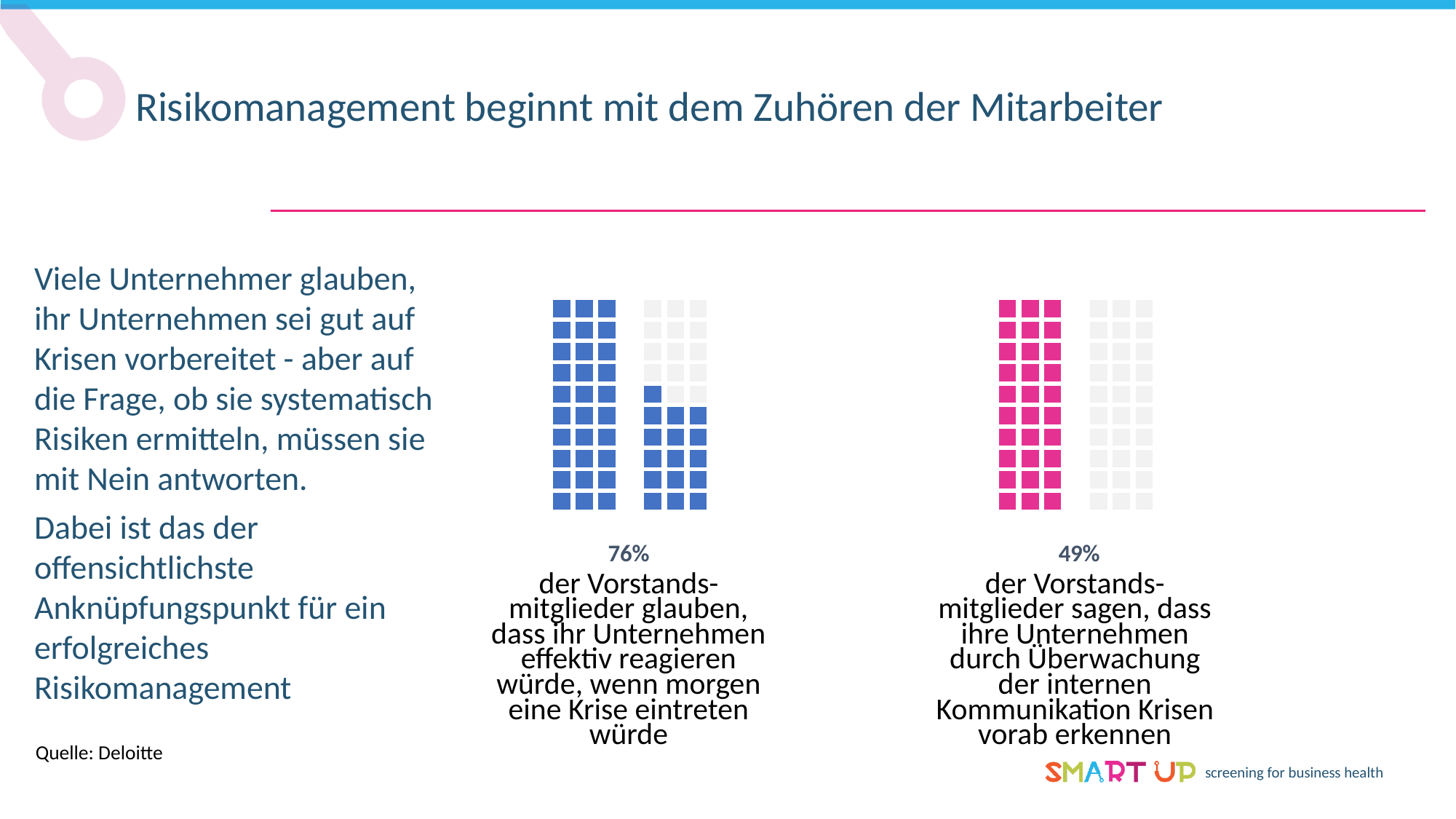

Risikomanagement beginnt mit dem Zuhören der Mitarbeiter
Viele Unternehmer glauben, ihr Unternehmen sei gut auf Krisen vorbereitet - aber auf die Frage, ob sie systematisch Risiken ermitteln, müssen sie mit Nein antworten.
Dabei ist das der offensichtlichste Anknüpfungspunkt für ein erfolgreiches Risikomanagement

76%
49%
der Vorstands-mitglieder glauben, dass ihr Unternehmen effektiv reagieren würde, wenn morgen eine Krise eintreten würde
der Vorstands-mitglieder sagen, dass ihre Unternehmen durch Überwachung der internen Kommunikation Krisen vorab erkennen
Quelle: Deloitte